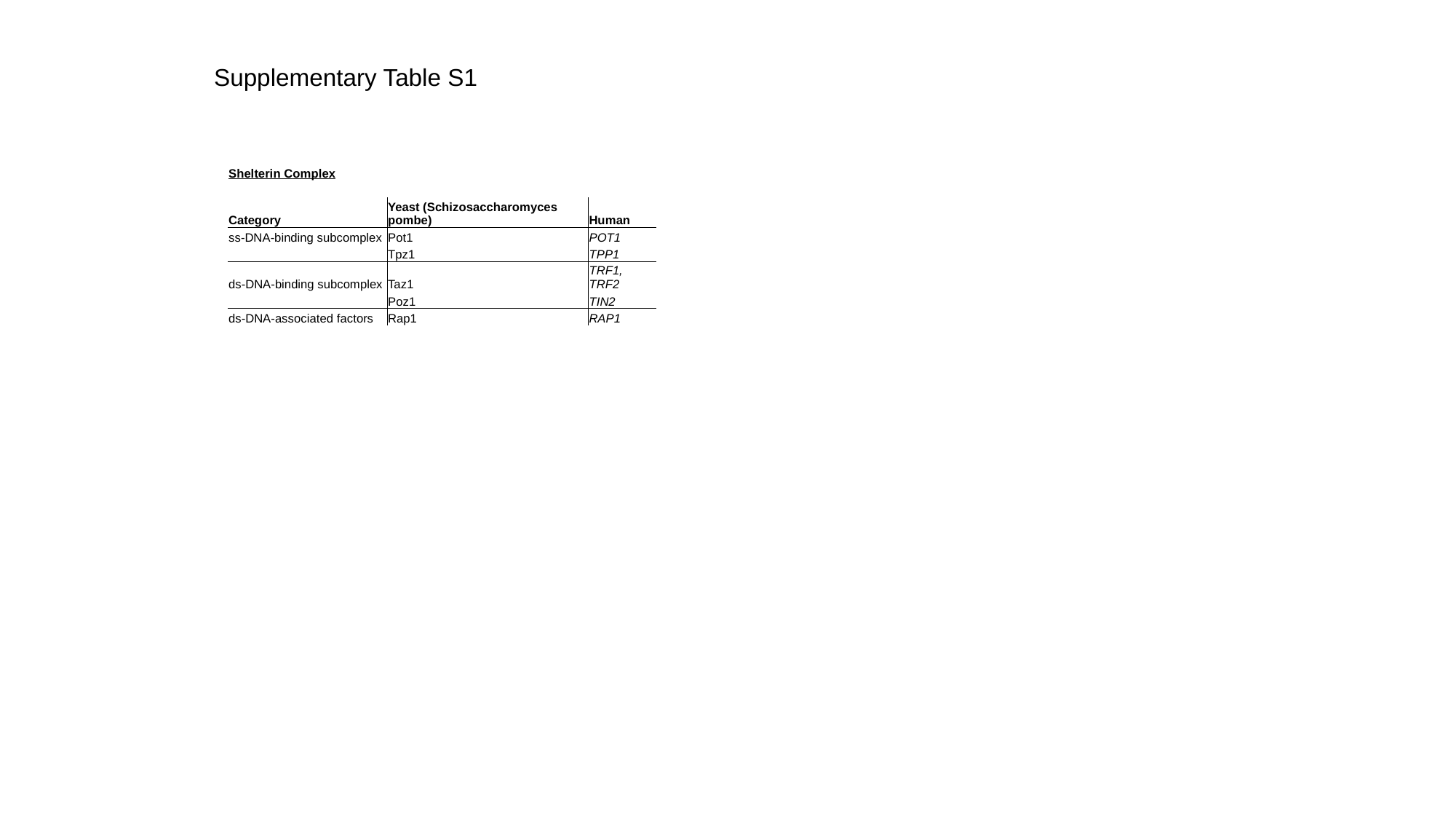

Supplementary Table S1
| Shelterin Complex |  |  |
| --- | --- | --- |
|  |  |  |
| Category | Yeast (Schizosaccharomyces pombe) | Human |
| ss-DNA-binding subcomplex | Pot1 | POT1 |
|  | Tpz1 | TPP1 |
| ds-DNA-binding subcomplex | Taz1 | TRF1, TRF2 |
|  | Poz1 | TIN2 |
| ds-DNA-associated factors | Rap1 | RAP1 |